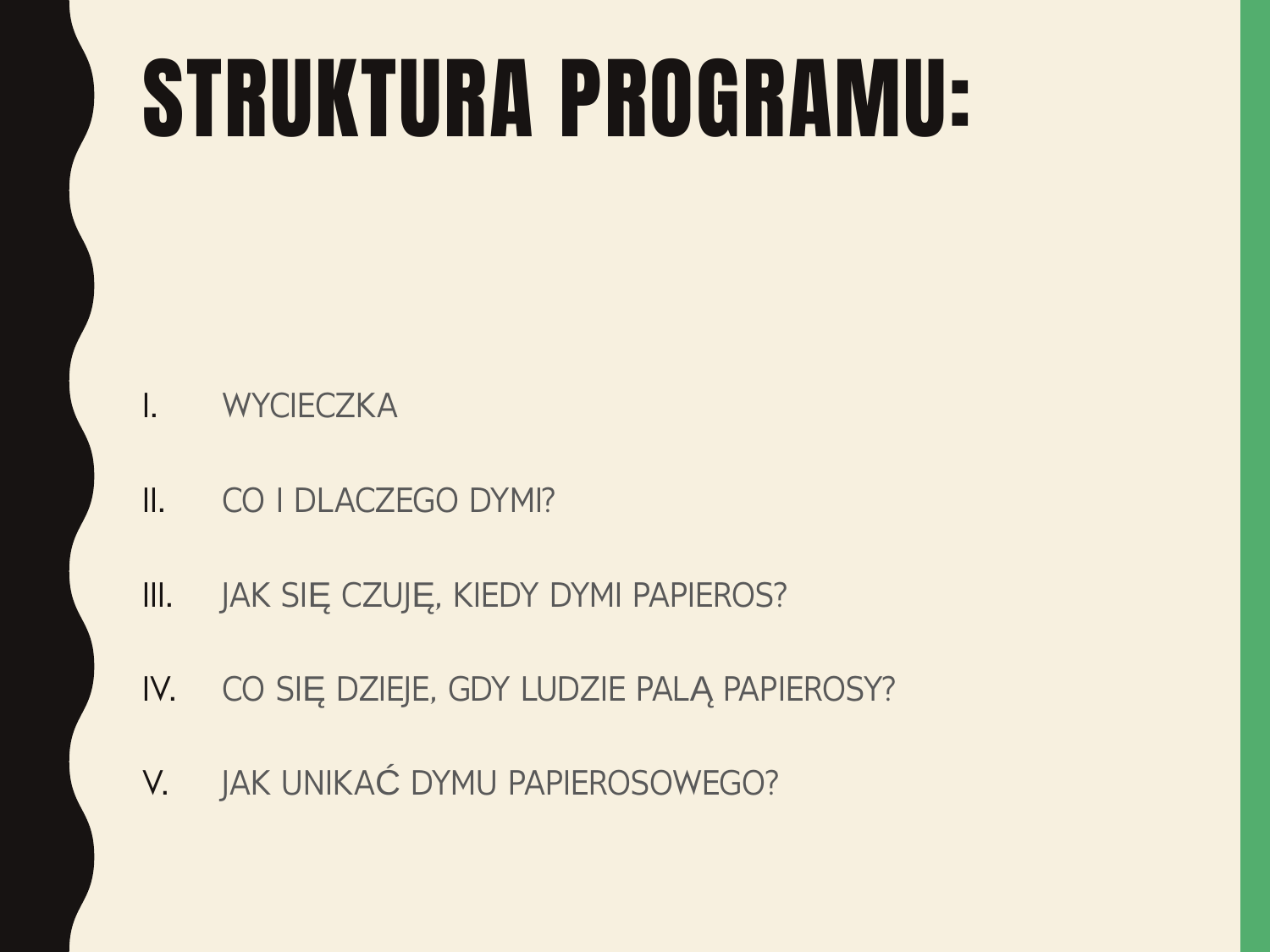

# Struktura programu:

WYCIECZKA

CO I DLACZEGO DYMI?

JAK SIĘ CZUJĘ, KIEDY DYMI PAPIEROS?

CO SIĘ DZIEJE, GDY LUDZIE PALĄ PAPIEROSY?

JAK UNIKAĆ DYMU PAPIEROSOWEGO?